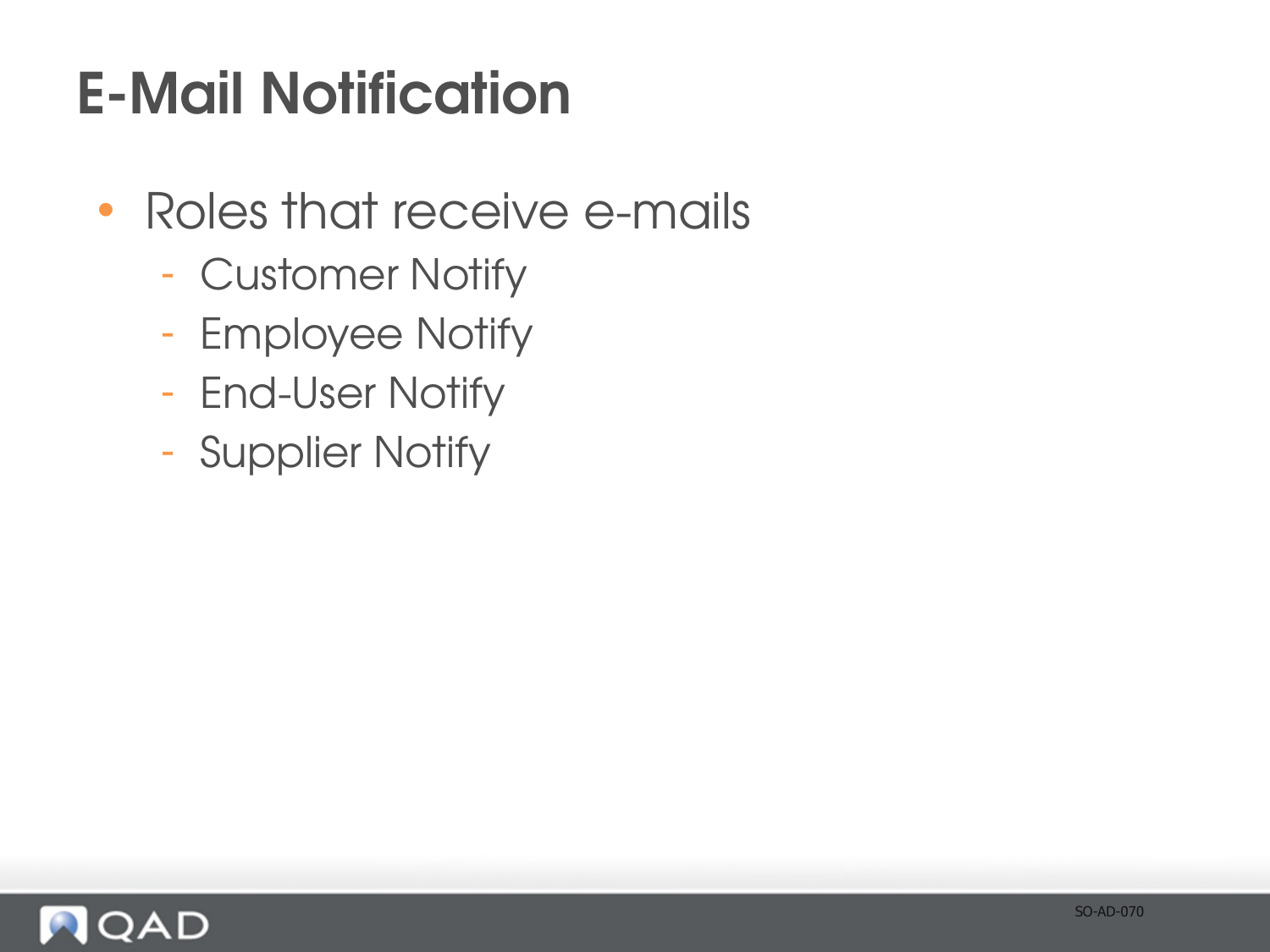

# E-Mail Notification
Roles that receive e-mails
Customer Notify
Employee Notify
End-User Notify
Supplier Notify
SO-AD-070